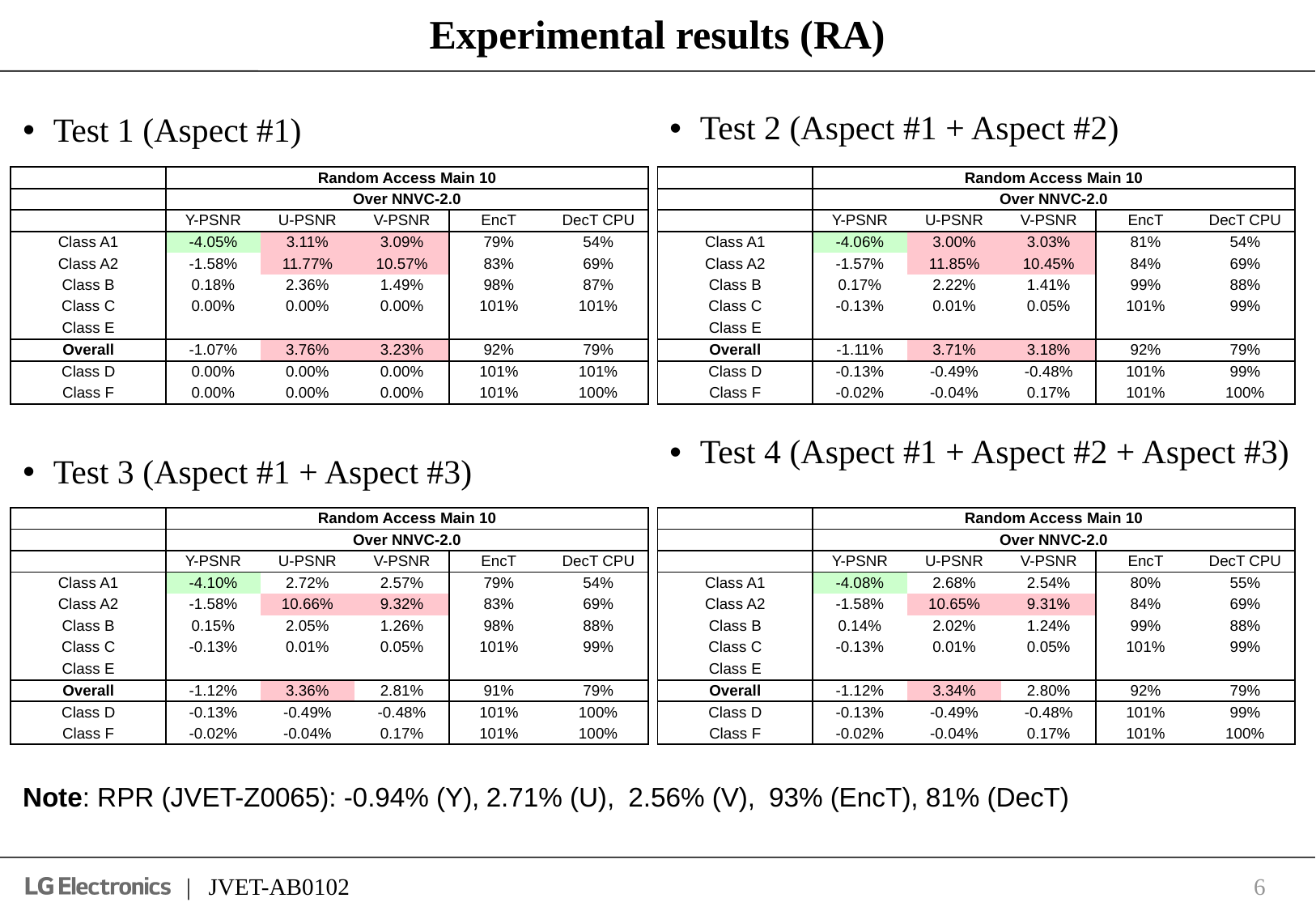

# Experimental results (RA)
Test 1 (Aspect #1)

Test 3 (Aspect #1 + Aspect #3)
Test 2 (Aspect #1 + Aspect #2)

Test 4 (Aspect #1 + Aspect #2 + Aspect #3)
|  | Random Access Main 10 |  |  |  |  |
| --- | --- | --- | --- | --- | --- |
|  | Over NNVC-2.0 |  |  |  |  |
|  | Y-PSNR | U-PSNR | V-PSNR | EncT | DecT CPU |
| Class A1 | -4.05% | 3.11% | 3.09% | 79% | 54% |
| Class A2 | -1.58% | 11.77% | 10.57% | 83% | 69% |
| Class B | 0.18% | 2.36% | 1.49% | 98% | 87% |
| Class C | 0.00% | 0.00% | 0.00% | 101% | 101% |
| Class E |  |  |  |  |  |
| Overall | -1.07% | 3.76% | 3.23% | 92% | 79% |
| Class D | 0.00% | 0.00% | 0.00% | 101% | 101% |
| Class F | 0.00% | 0.00% | 0.00% | 101% | 100% |
|  | Random Access Main 10 |  |  |  |  |
| --- | --- | --- | --- | --- | --- |
|  | Over NNVC-2.0 |  |  |  |  |
|  | Y-PSNR | U-PSNR | V-PSNR | EncT | DecT CPU |
| Class A1 | -4.06% | 3.00% | 3.03% | 81% | 54% |
| Class A2 | -1.57% | 11.85% | 10.45% | 84% | 69% |
| Class B | 0.17% | 2.22% | 1.41% | 99% | 88% |
| Class C | -0.13% | 0.01% | 0.05% | 101% | 99% |
| Class E |  |  |  |  |  |
| Overall | -1.11% | 3.71% | 3.18% | 92% | 79% |
| Class D | -0.13% | -0.49% | -0.48% | 101% | 99% |
| Class F | -0.02% | -0.04% | 0.17% | 101% | 100% |
|  | Random Access Main 10 |  |  |  |  |
| --- | --- | --- | --- | --- | --- |
|  | Over NNVC-2.0 |  |  |  |  |
|  | Y-PSNR | U-PSNR | V-PSNR | EncT | DecT CPU |
| Class A1 | -4.10% | 2.72% | 2.57% | 79% | 54% |
| Class A2 | -1.58% | 10.66% | 9.32% | 83% | 69% |
| Class B | 0.15% | 2.05% | 1.26% | 98% | 88% |
| Class C | -0.13% | 0.01% | 0.05% | 101% | 99% |
| Class E |  |  |  |  |  |
| Overall | -1.12% | 3.36% | 2.81% | 91% | 79% |
| Class D | -0.13% | -0.49% | -0.48% | 101% | 100% |
| Class F | -0.02% | -0.04% | 0.17% | 101% | 100% |
|  | Random Access Main 10 |  |  |  |  |
| --- | --- | --- | --- | --- | --- |
|  | Over NNVC-2.0 |  |  |  |  |
|  | Y-PSNR | U-PSNR | V-PSNR | EncT | DecT CPU |
| Class A1 | -4.08% | 2.68% | 2.54% | 80% | 55% |
| Class A2 | -1.58% | 10.65% | 9.31% | 84% | 69% |
| Class B | 0.14% | 2.02% | 1.24% | 99% | 88% |
| Class C | -0.13% | 0.01% | 0.05% | 101% | 99% |
| Class E |  |  |  |  |  |
| Overall | -1.12% | 3.34% | 2.80% | 92% | 79% |
| Class D | -0.13% | -0.49% | -0.48% | 101% | 99% |
| Class F | -0.02% | -0.04% | 0.17% | 101% | 100% |
Note: RPR (JVET-Z0065): -0.94% (Y), 2.71% (U),  2.56% (V),  93% (EncT), 81% (DecT)
6